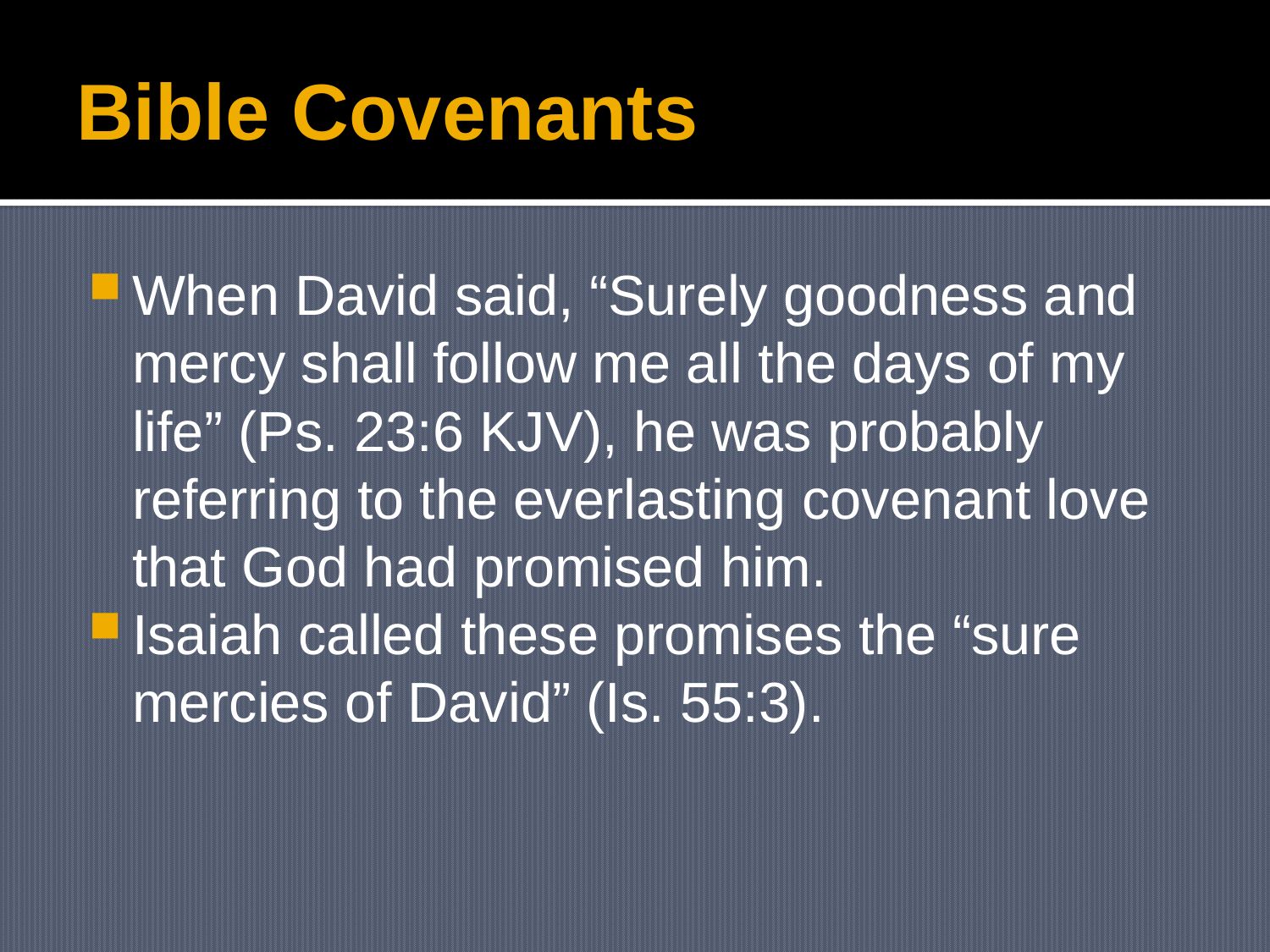

# Bible Covenants
When David said, “Surely goodness and mercy shall follow me all the days of my life” (Ps. 23:6 KJV), he was probably referring to the everlasting covenant love that God had promised him.
Isaiah called these promises the “sure mercies of David” (Is. 55:3).